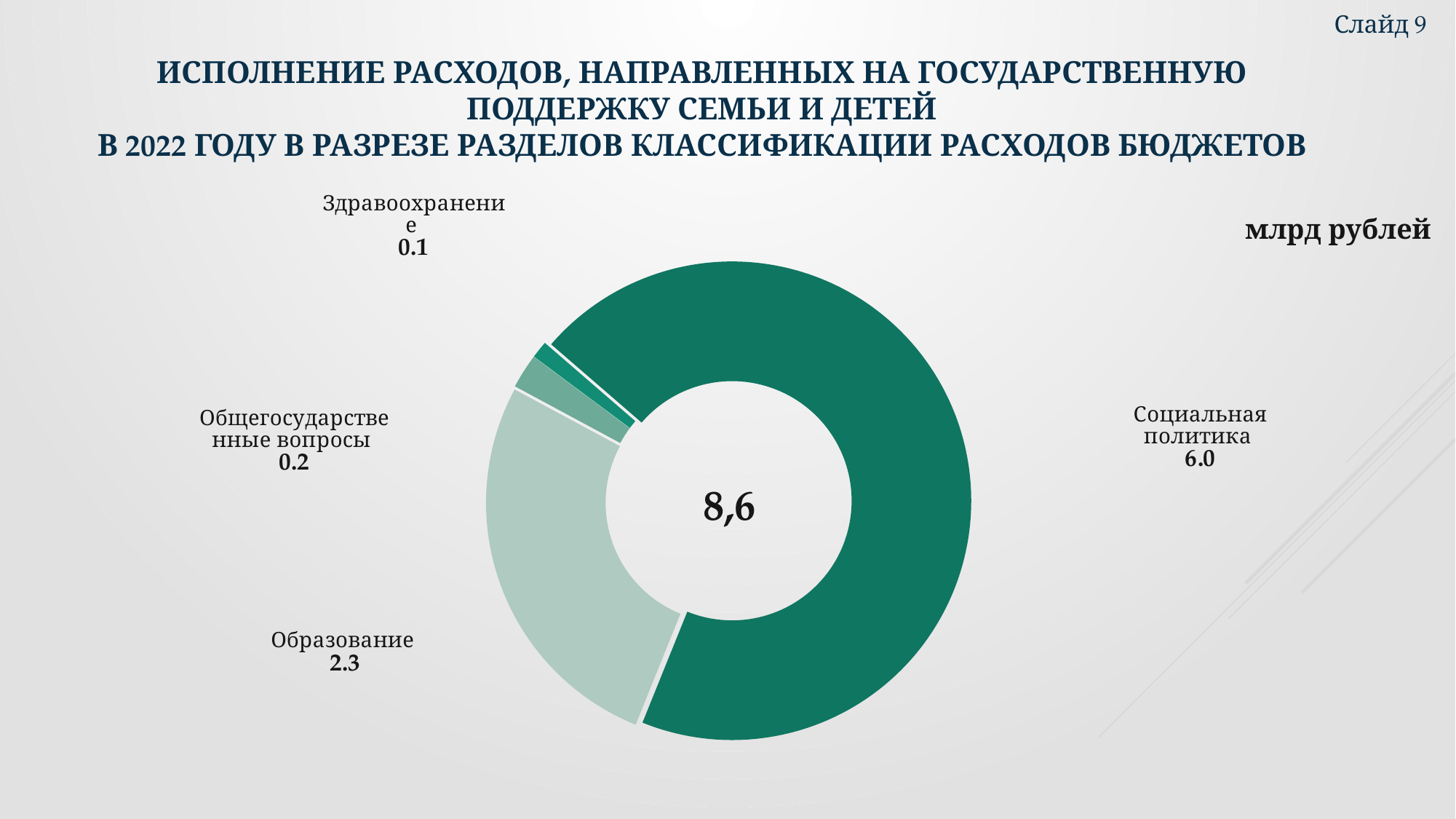

Слайд 9
# Исполнение расходов, направленных на государственную поддержку семьи и детей в 2022 году в разрезе разделов классификации расходов бюджетов

### Chart

| Category | Исполнение |
|---|---|
| Образование | 2.3 |
| Общегосударственные вопросы | 0.2 |
| Здравоохранение | 0.1 |
| Социальная политика | 6.0 |
млрд рублей
8,6